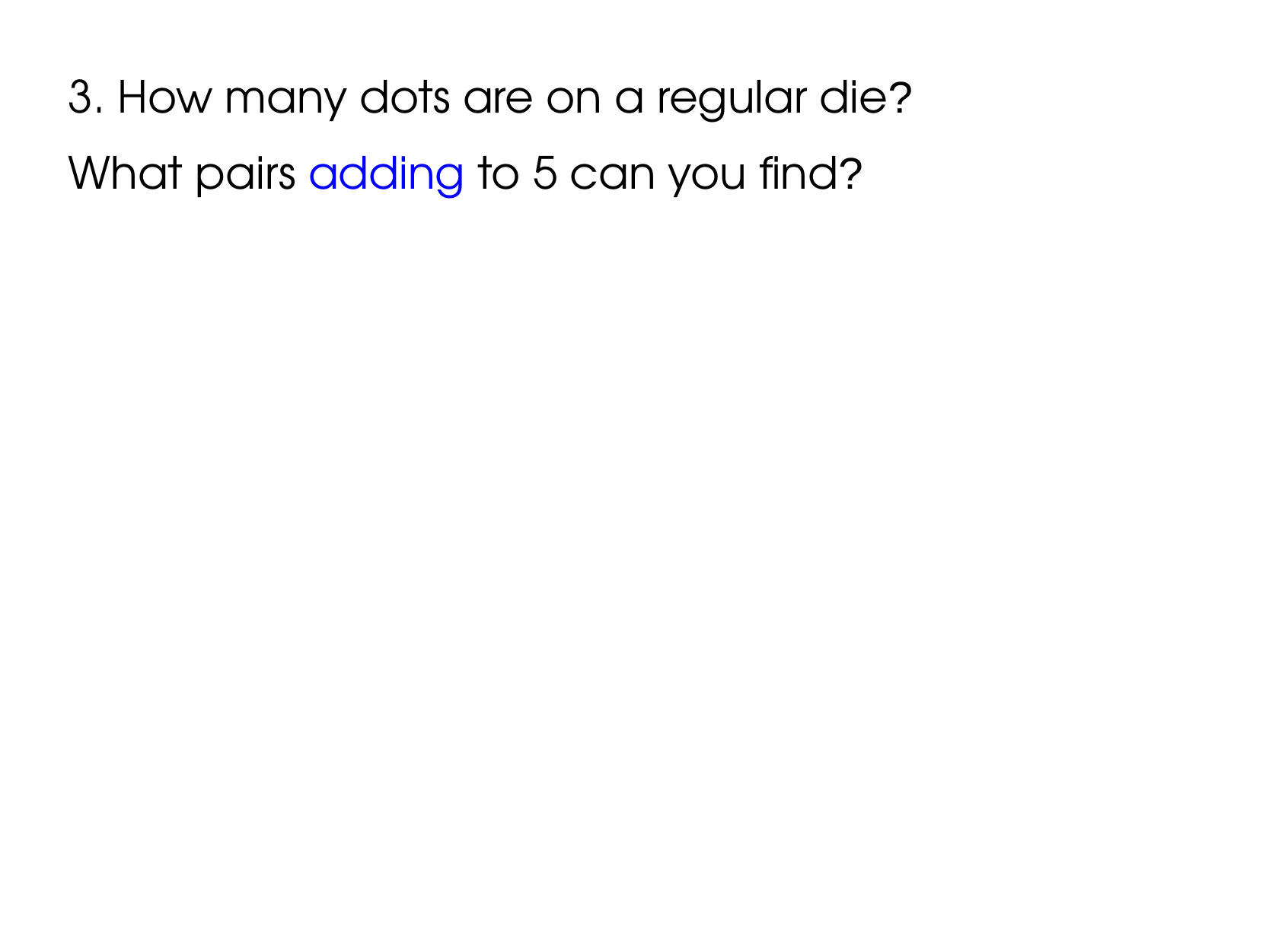

3. How many dots are on a regular die?
What pairs adding to 5 can you find?